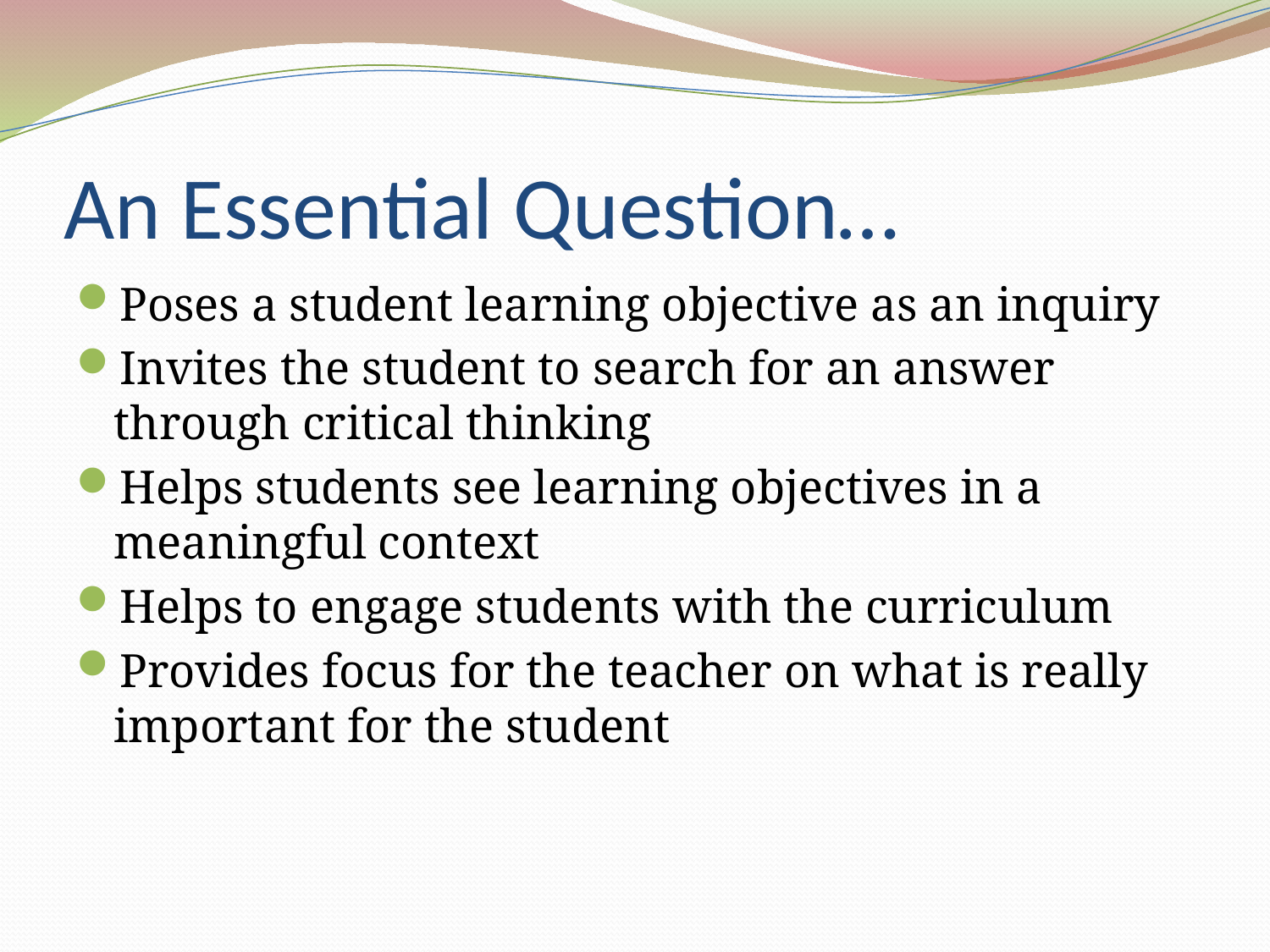

# An Essential Question…
Poses a student learning objective as an inquiry
Invites the student to search for an answer through critical thinking
Helps students see learning objectives in a meaningful context
Helps to engage students with the curriculum
Provides focus for the teacher on what is really important for the student